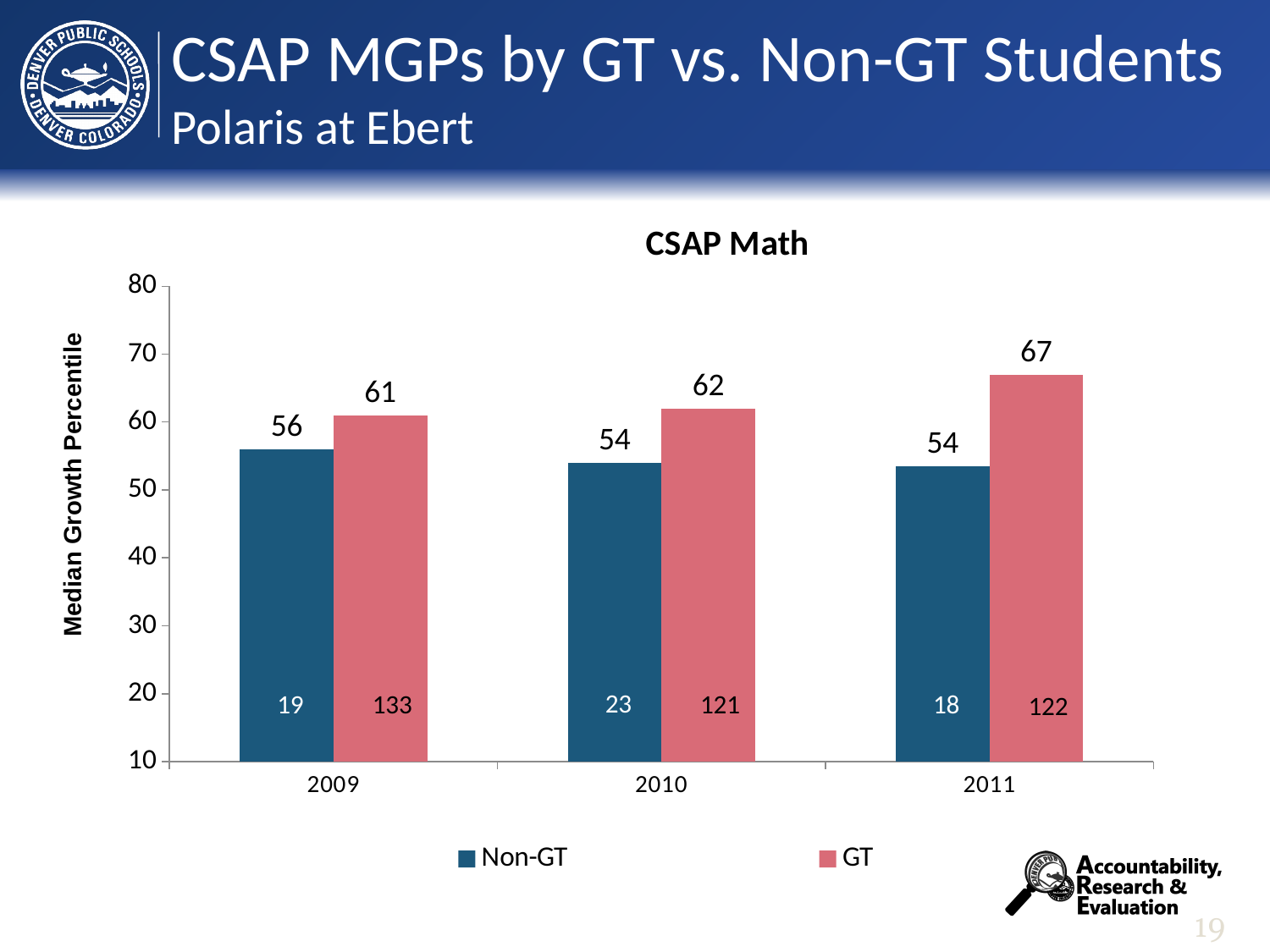

# CSAP MGPs by GT vs. Non-GT Students Polaris at Ebert

### Chart

| Category | Non-GT  | GT  |
|---|---|---|
| 2009 | 56.0 | 61.0 |
| 2010 | 54.0 | 62.0 |
| 2011 | 53.5 | 67.0 |
Median Growth Percentile
19